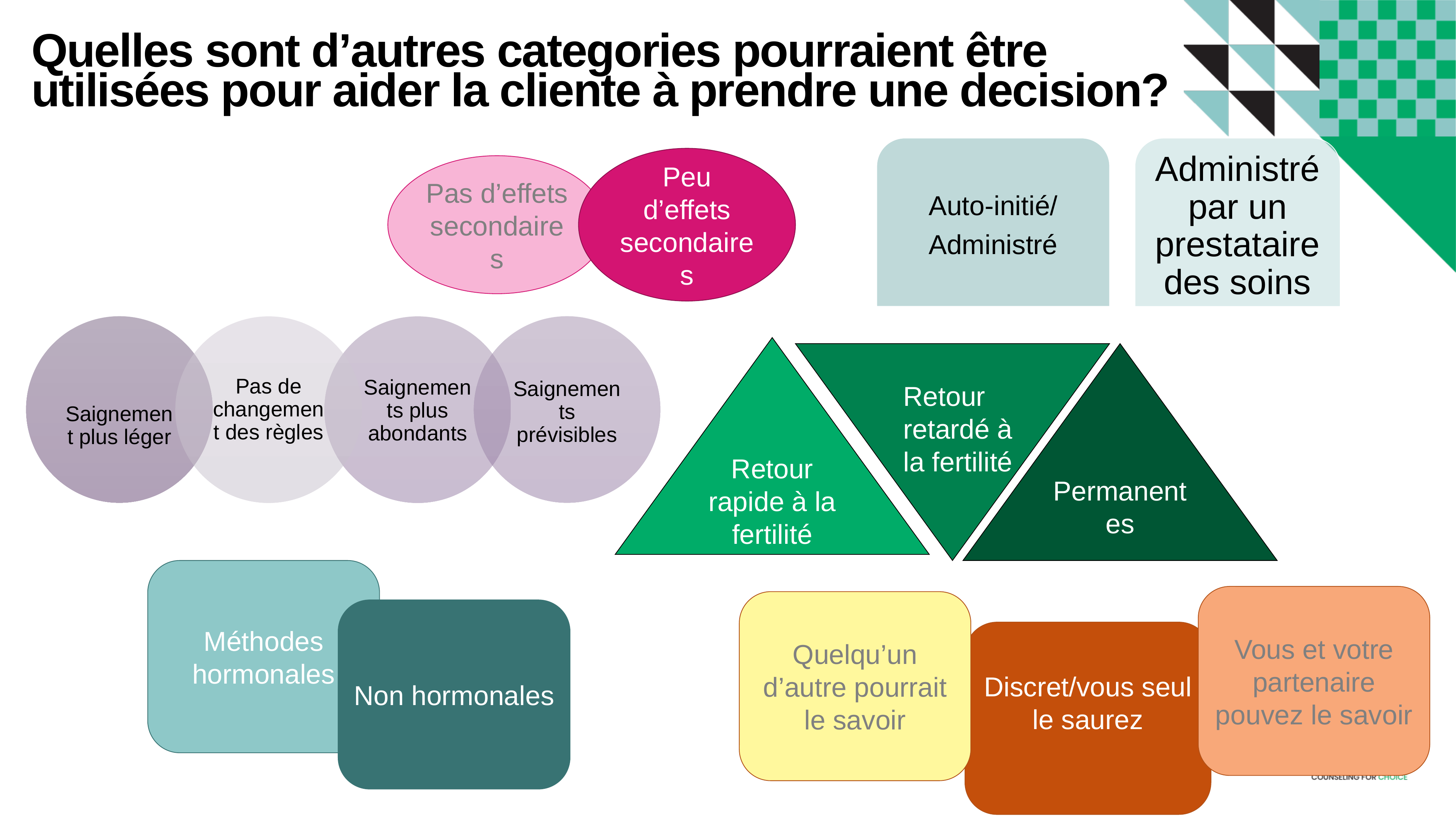

# Quelles sont d’autres categories pourraient être utilisées pour aider la cliente à prendre une decision?

Auto-initié/
Administré

Administré par un prestataire des soins
Peu d’effets secondaires
Pas d’effets secondaires

Saignement plus léger

Saignements plus abondants

Pas de changement des règles

Saignements prévisibles

Retour rapide à la fertilité

Permanentes
Retour retardé à la fertilité

Méthodes hormonales
Vous et votre partenaire pouvez le savoir
Quelqu’un d’autre pourrait le savoir
Non hormonales
Discret/vous seul le saurez